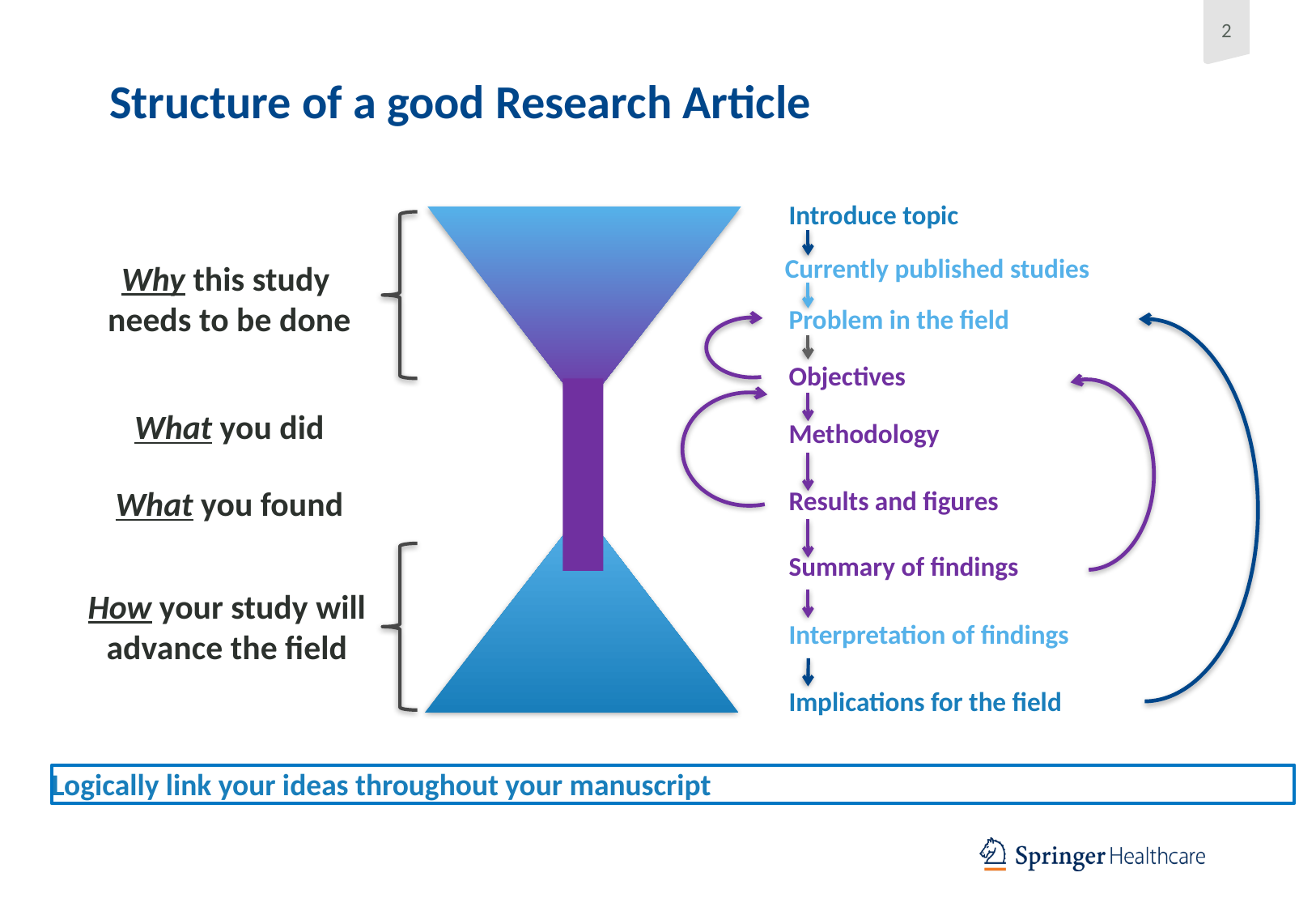

# Structure of a good Research Article
Introduce topic

Currently published studies
Why this study
needs to be done
Problem in the field

Objectives

What you did
Methodology
What you found
Results and figures

Summary of findings
How your study will advance the field
Interpretation of findings
Implications for the field
Logically link your ideas throughout your manuscript